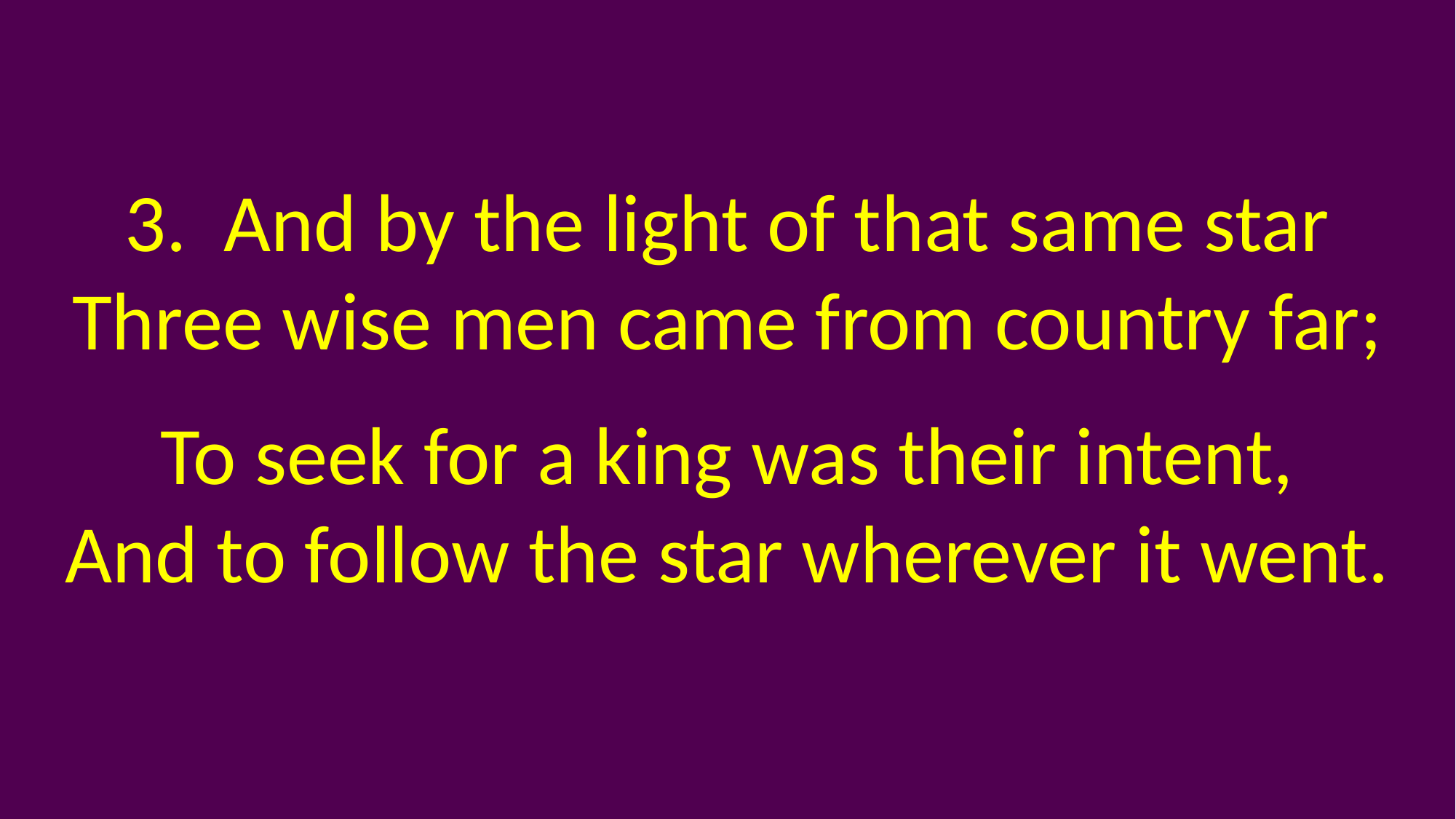

3.  And by the light of that same star
Three wise men came from country far;
To seek for a king was their intent,
And to follow the star wherever it went.